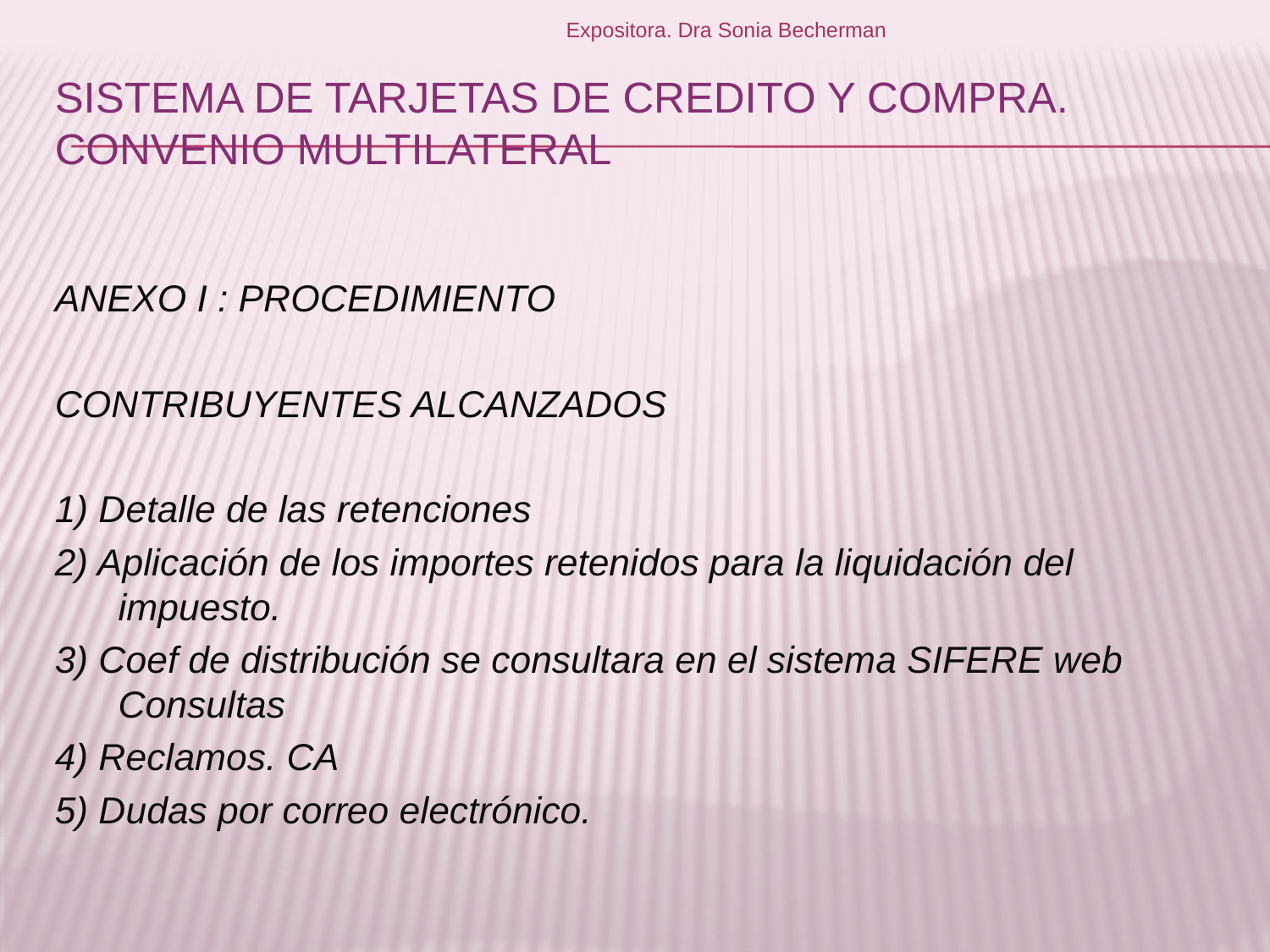

Expositora. Dra Sonia Becherman
# Sistema de tarjetas de credito y compra. Convenio multilateral

ANEXO I : PROCEDIMIENTO

CONTRIBUYENTES ALCANZADOS

1) Detalle de las retenciones
2) Aplicación de los importes retenidos para la liquidación del impuesto.
3) Coef de distribución se consultara en el sistema SIFERE web Consultas
4) Reclamos. CA
5) Dudas por correo electrónico.